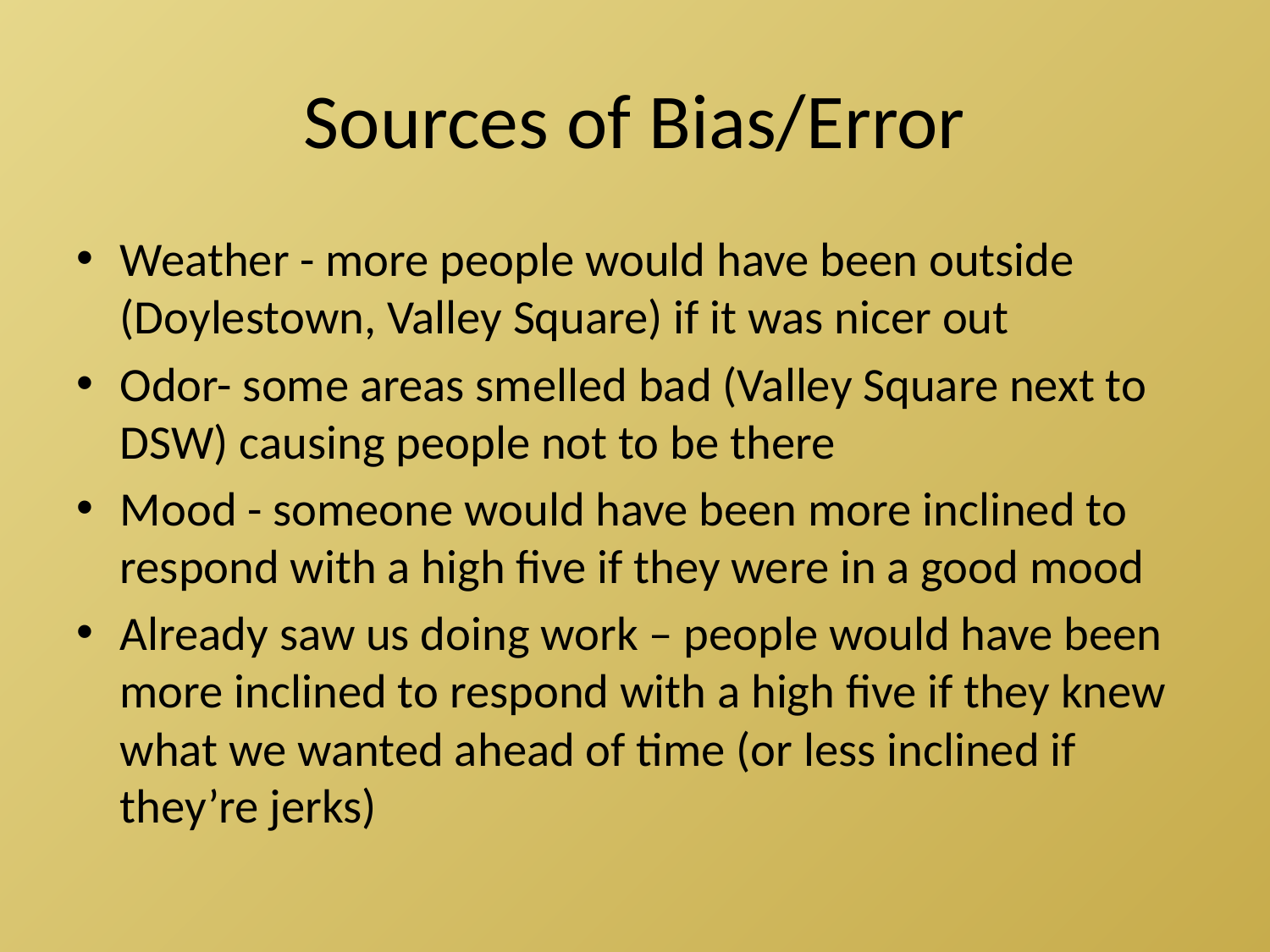

# Sources of Bias/Error
Weather - more people would have been outside (Doylestown, Valley Square) if it was nicer out
Odor- some areas smelled bad (Valley Square next to DSW) causing people not to be there
Mood - someone would have been more inclined to respond with a high five if they were in a good mood
Already saw us doing work – people would have been more inclined to respond with a high five if they knew what we wanted ahead of time (or less inclined if they’re jerks)